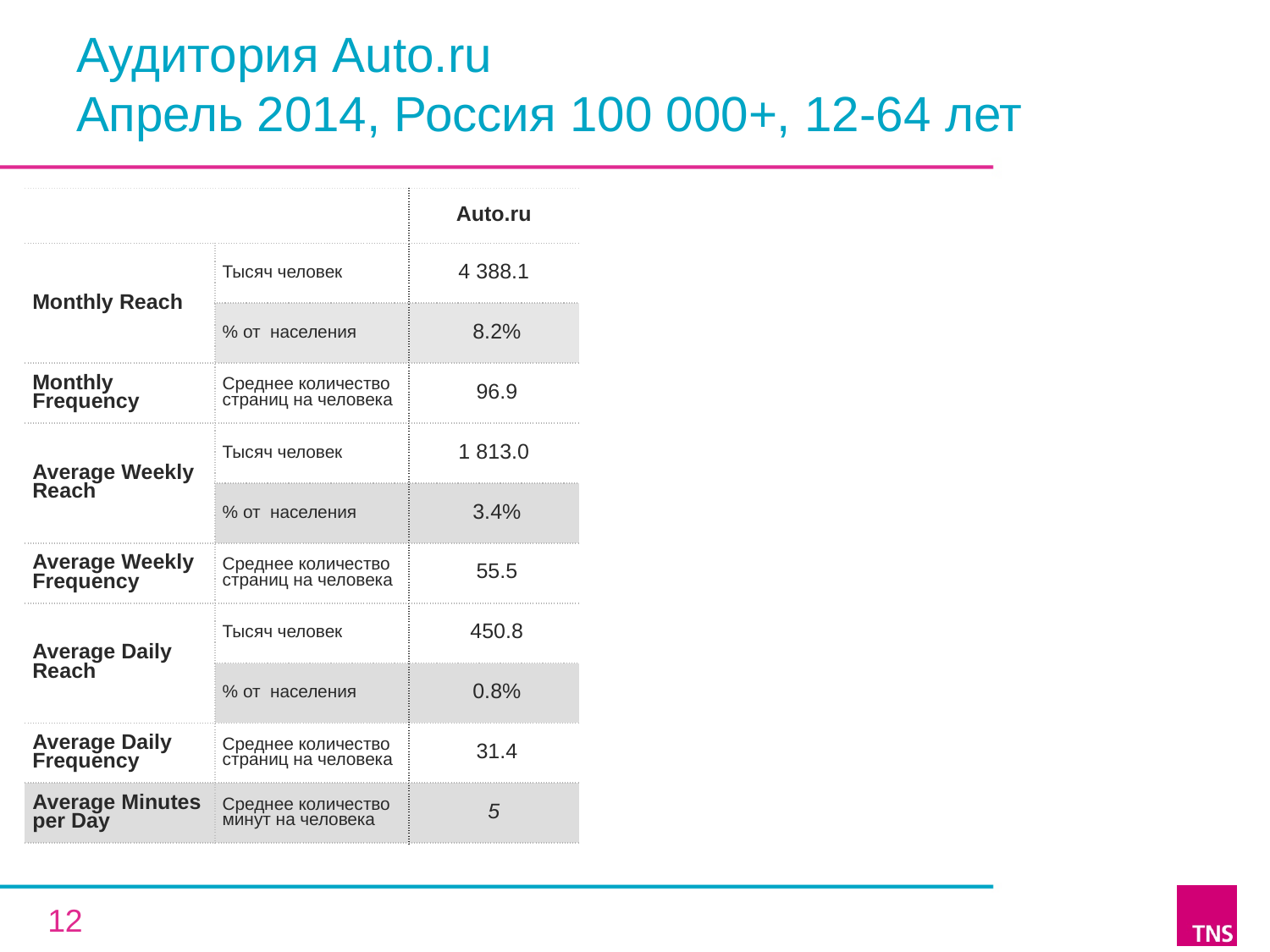

# Аудитория Auto.ru Апрель 2014, Россия 100 000+, 12-64 лет
|  |  | Auto.ru |
| --- | --- | --- |
| Monthly Reach | Тысяч человек | 4 388.1 |
|  | % от населения | 8.2% |
| Monthly Frequency | Среднее количество страниц на человека | 96.9 |
| Average Weekly Reach | Тысяч человек | 1 813.0 |
|  | % от населения | 3.4% |
| Average Weekly Frequency | Среднее количество страниц на человека | 55.5 |
| Average Daily Reach | Тысяч человек | 450.8 |
|  | % от населения | 0.8% |
| Average Daily Frequency | Среднее количество страниц на человека | 31.4 |
| Average Minutes per Day | Среднее количество минут на человека | 5 |

12